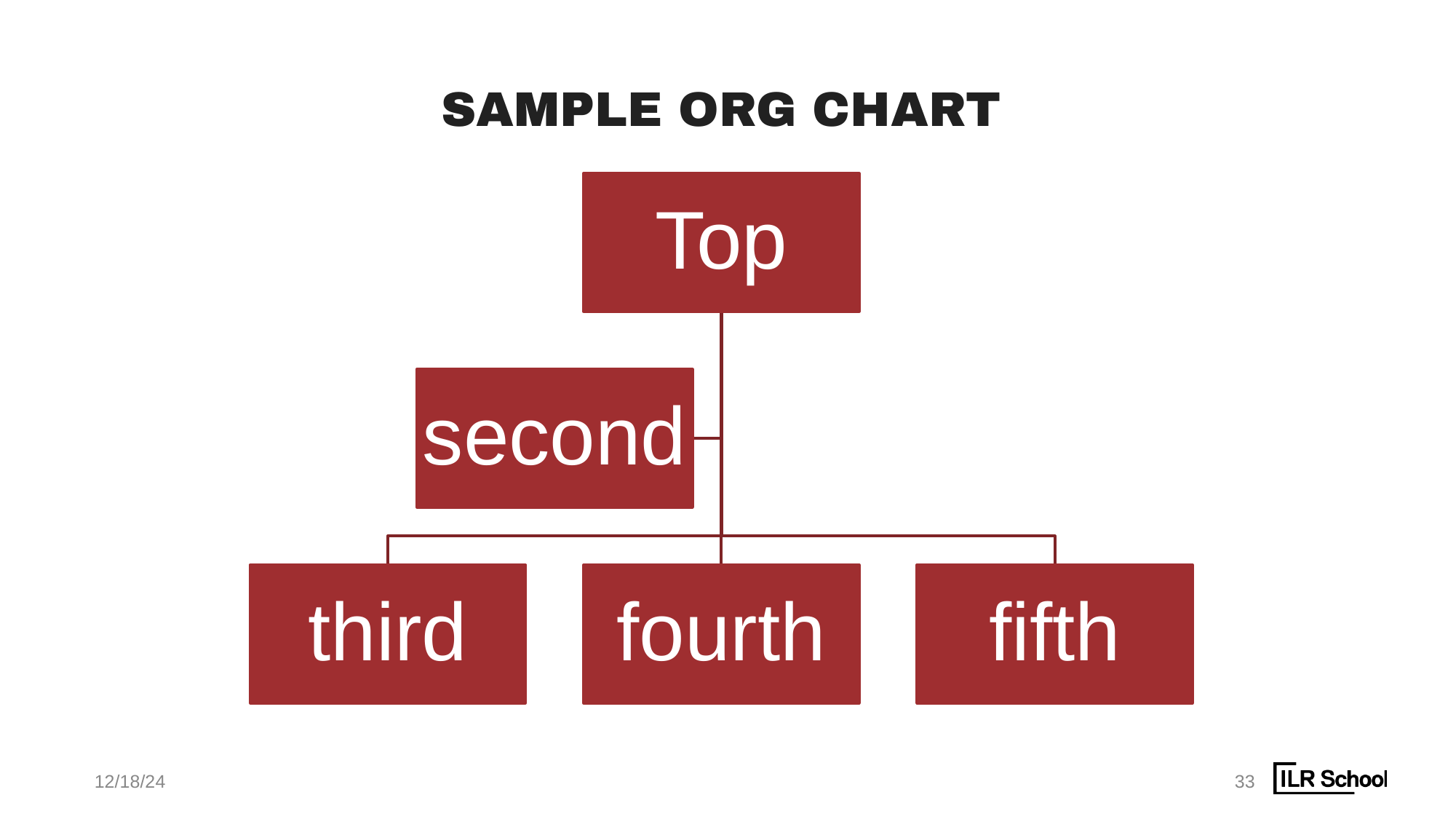

SAMPLE ORG CHART
Top
third
fourth
fifth
second
12/18/24
33